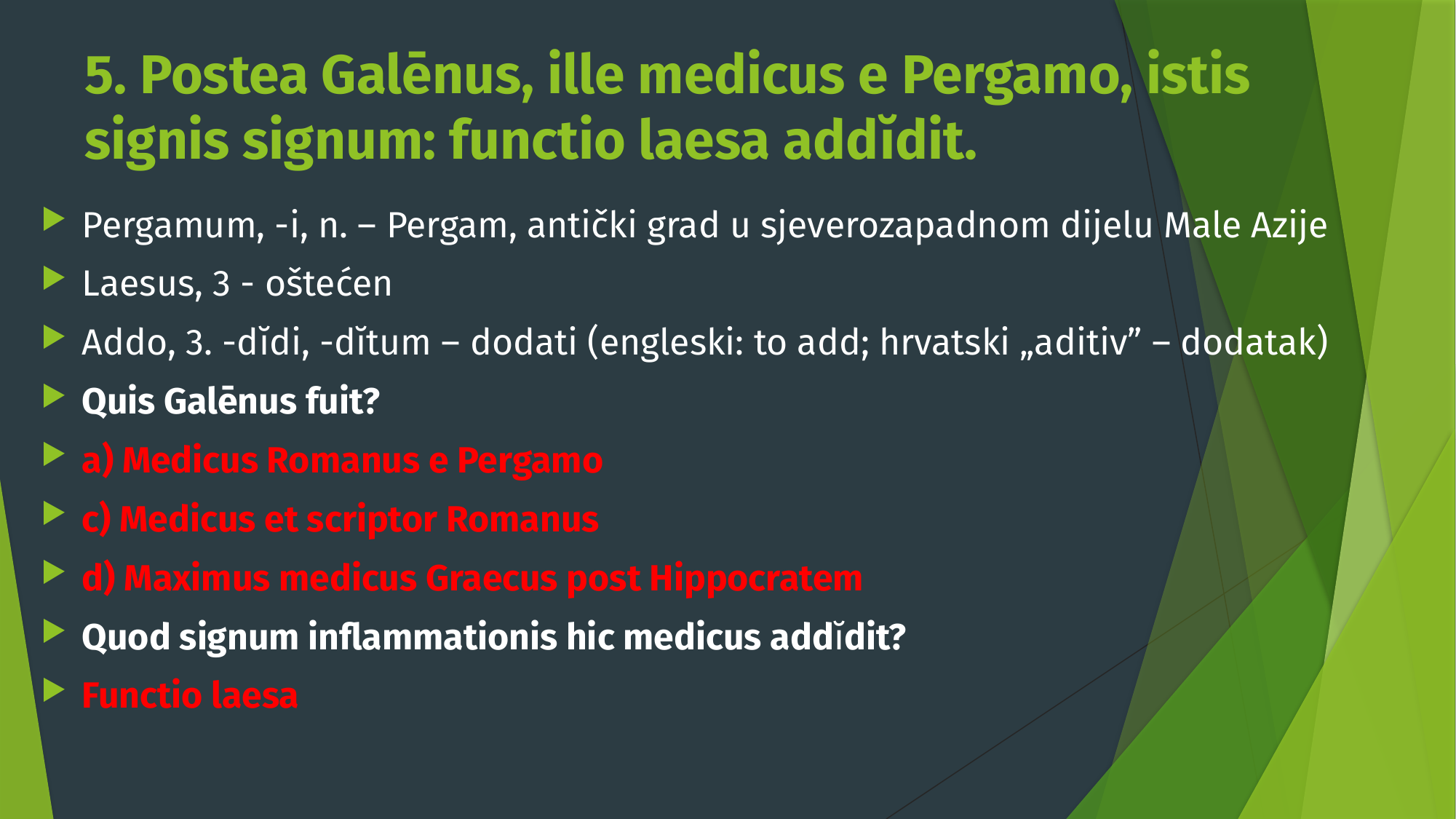

# 5. Postea Galēnus, ille medicus e Pergamo, istis signis signum: functio laesa addĭdit.
Pergamum, -i, n. – Pergam, antički grad u sjeverozapadnom dijelu Male Azije
Laesus, 3 - oštećen
Addo, 3. -dĭdi, -dĭtum – dodati (engleski: to add; hrvatski „aditiv” – dodatak)
Quis Galēnus fuit?
a) Medicus Romanus e Pergamo
c) Medicus et scriptor Romanus
d) Maximus medicus Graecus post Hippocratem
Quod signum inflammationis hic medicus addĭdit?
Functio laesa